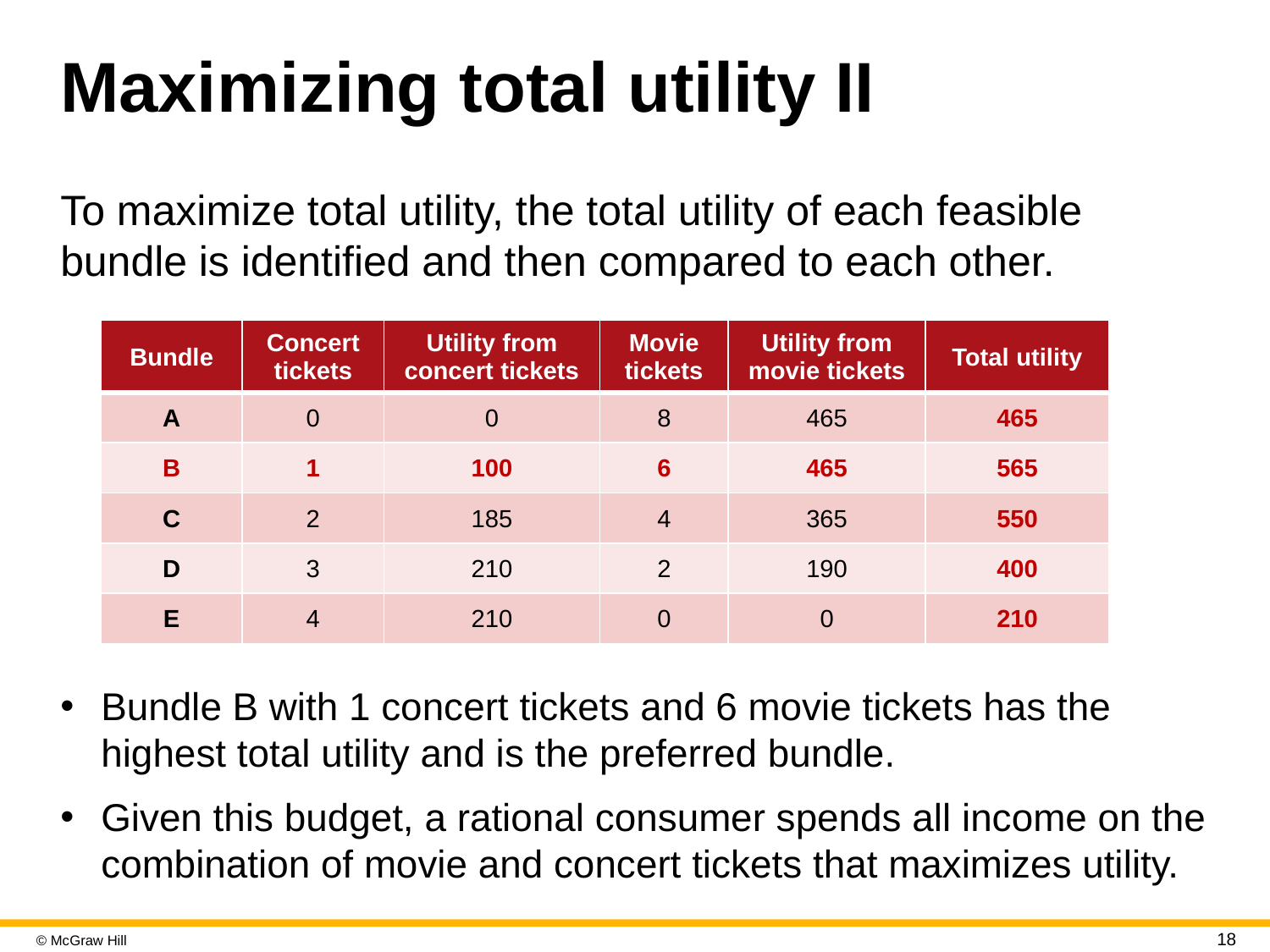

# Maximizing total utility II
To maximize total utility, the total utility of each feasible bundle is identified and then compared to each other.
| Bundle | Concert tickets | Utility from concert tickets | Movie tickets | Utility from movie tickets | Total utility |
| --- | --- | --- | --- | --- | --- |
| A | 0 | 0 | 8 | 465 | 465 |
| B | 1 | 100 | 6 | 465 | 565 |
| C | 2 | 185 | 4 | 365 | 550 |
| D | 3 | 210 | 2 | 190 | 400 |
| E | 4 | 210 | 0 | 0 | 210 |
Bundle B with 1 concert tickets and 6 movie tickets has the highest total utility and is the preferred bundle.
Given this budget, a rational consumer spends all income on the combination of movie and concert tickets that maximizes utility.